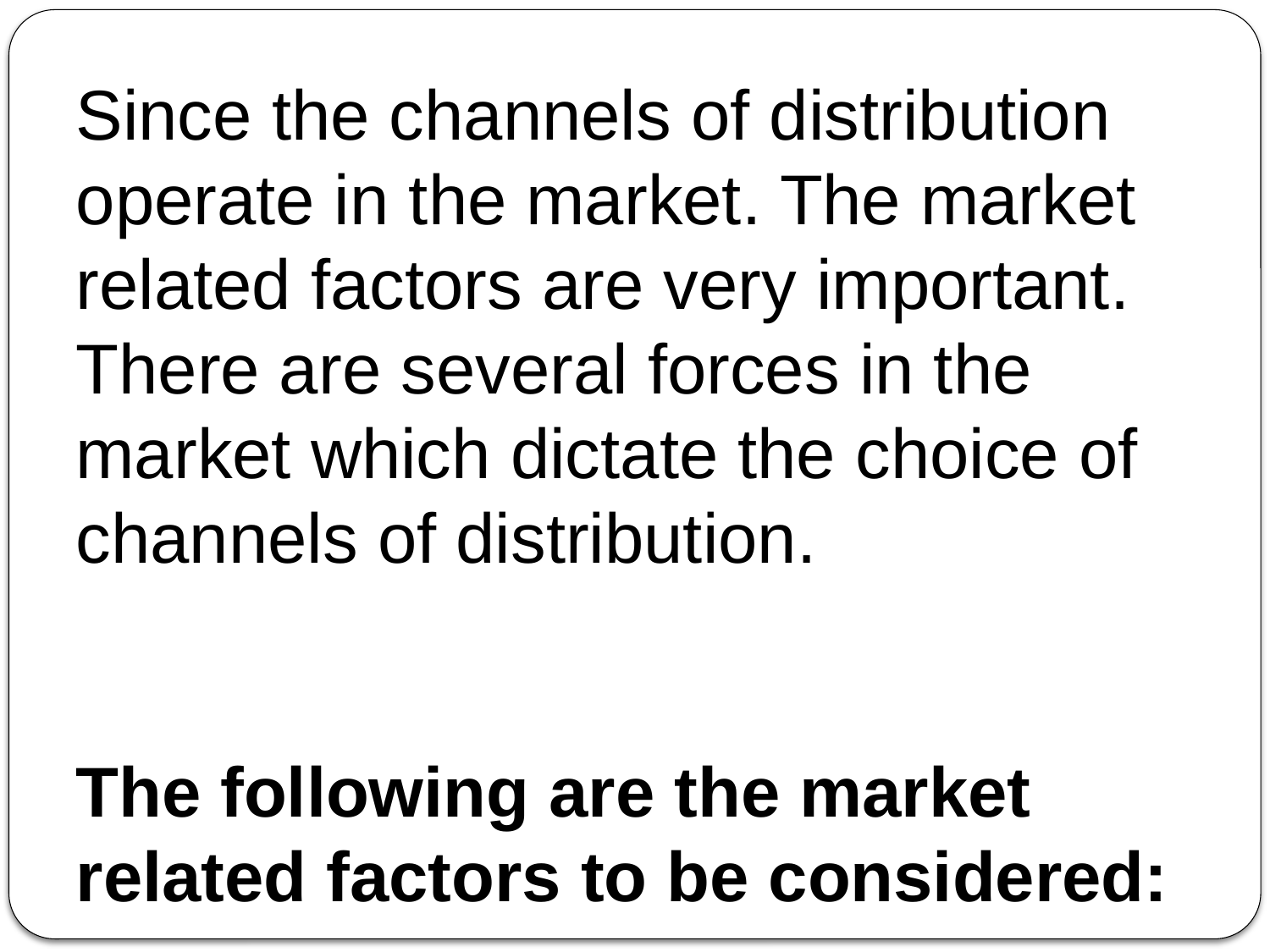

Since the channels of distribution operate in the market. The market related factors are very important. There are several forces in the market which dictate the choice of channels of distribution.

The following are the market related factors to be considered: